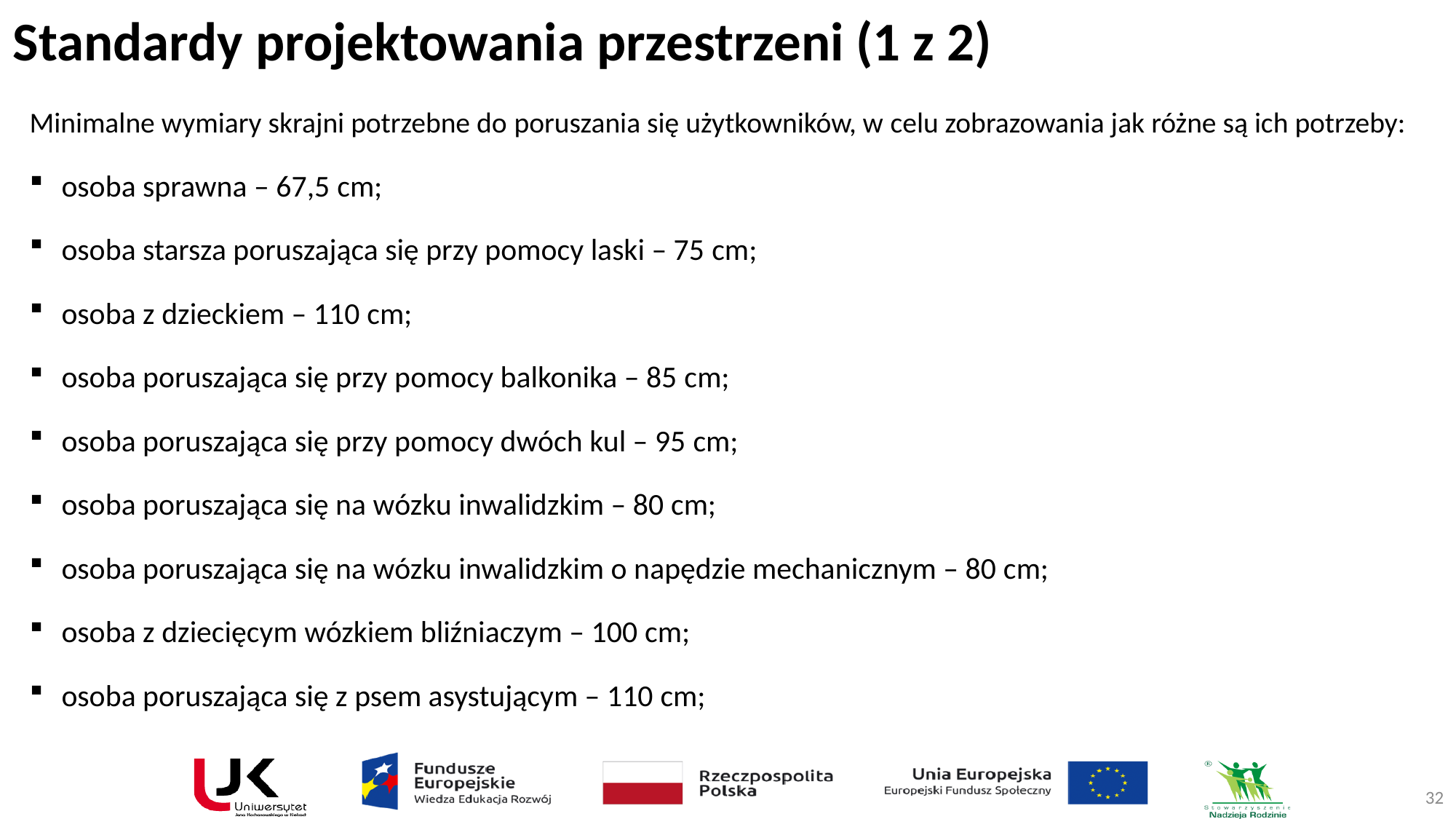

# Standardy projektowania przestrzeni (1 z 2)
Minimalne wymiary skrajni potrzebne do poruszania się użytkowników, w celu zobrazowania jak różne są ich potrzeby:
osoba sprawna – 67,5 cm;
osoba starsza poruszająca się przy pomocy laski – 75 cm;
osoba z dzieckiem – 110 cm;
osoba poruszająca się przy pomocy balkonika – 85 cm;
osoba poruszająca się przy pomocy dwóch kul – 95 cm;
osoba poruszająca się na wózku inwalidzkim – 80 cm;
osoba poruszająca się na wózku inwalidzkim o napędzie mechanicznym – 80 cm;
osoba z dziecięcym wózkiem bliźniaczym – 100 cm;
osoba poruszająca się z psem asystującym – 110 cm;

32